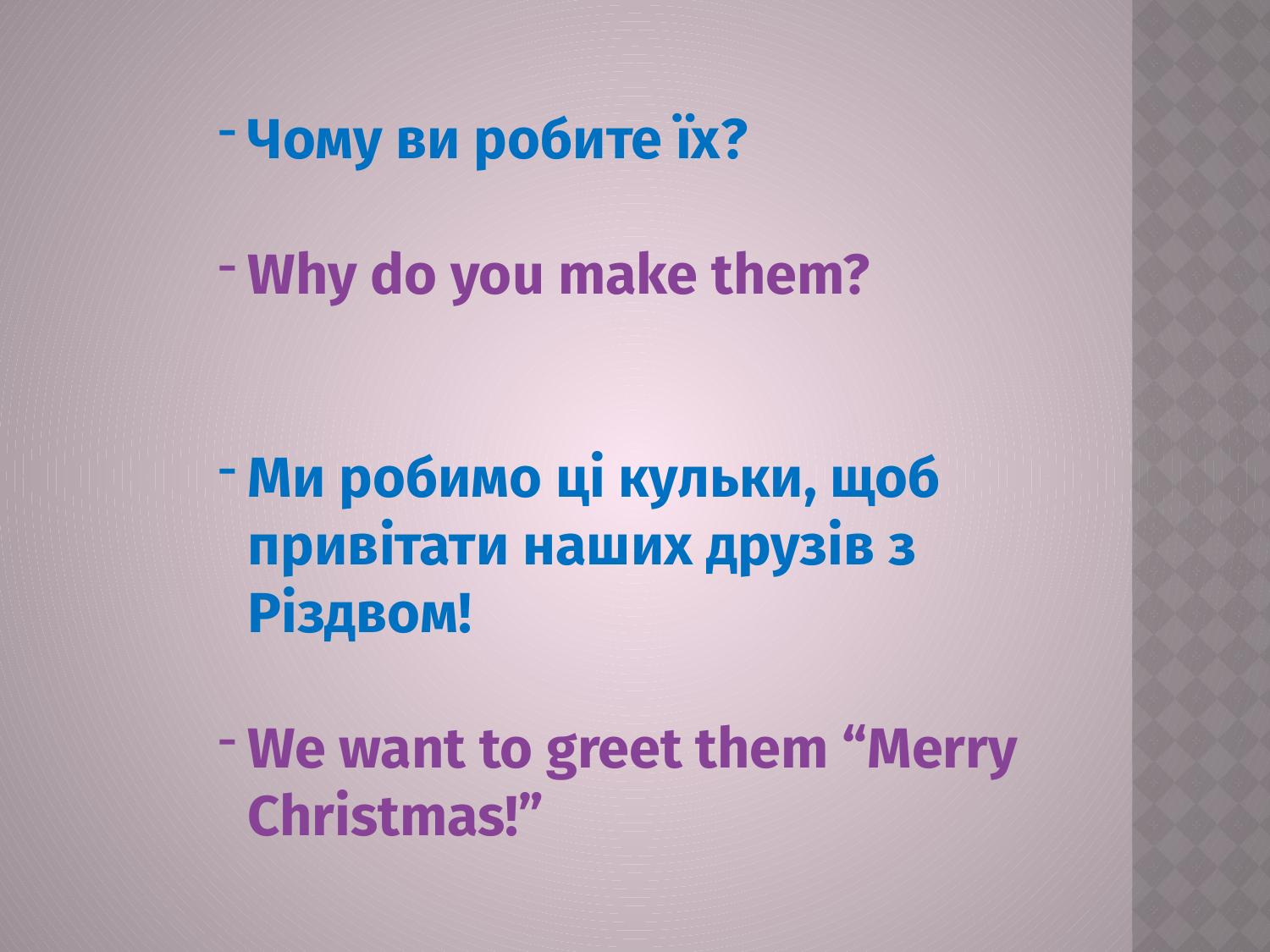

Чому ви робите їх?

Why do you make them?

Ми робимо ці кульки, щоб привітати наших друзів з Різдвом!

We want to greet them “Merry Christmas!”